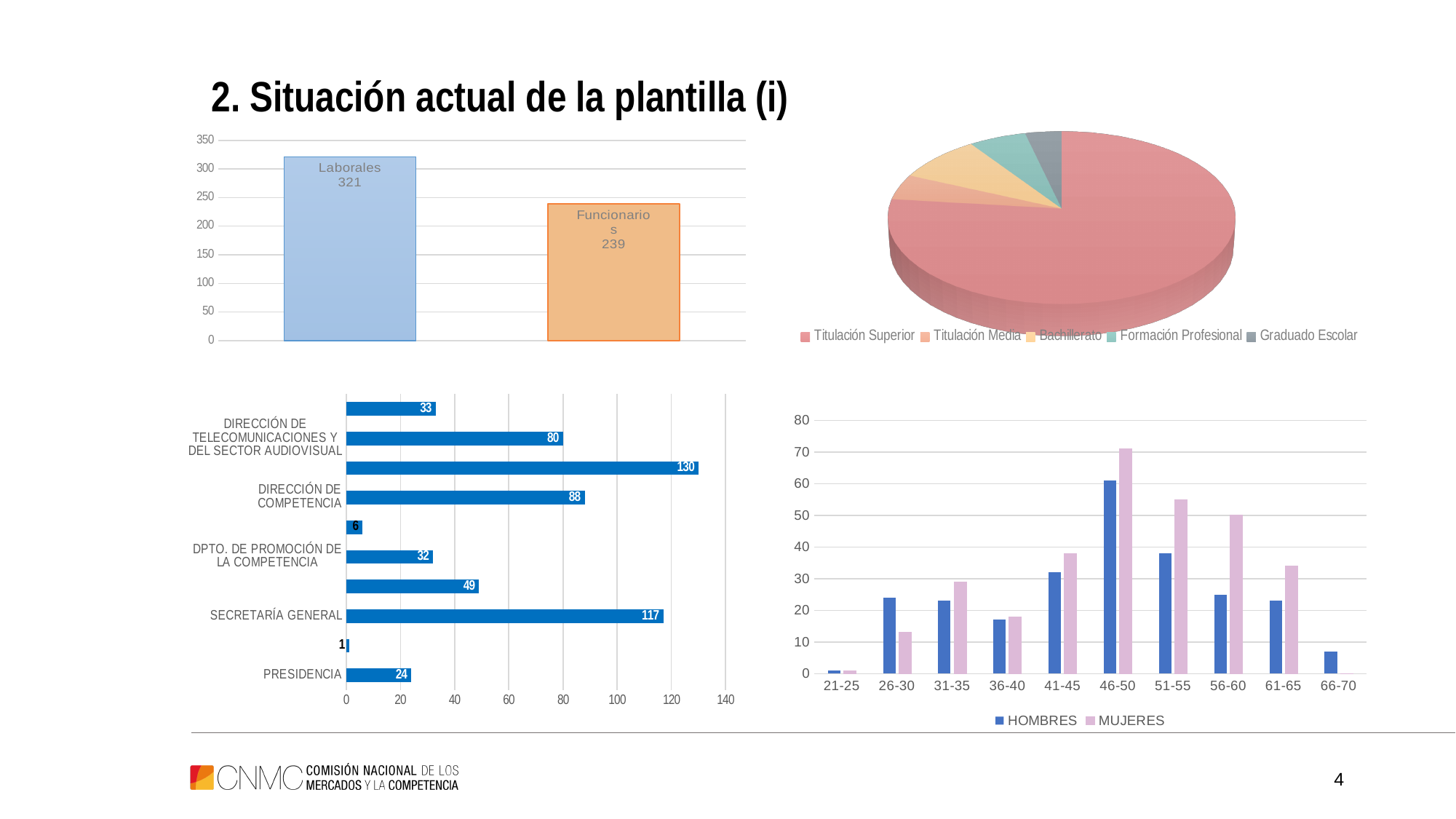

2. Situación actual de la plantilla (i)

[unsupported chart]

### Chart

| Category |  |
|---|---|

[unsupported chart]

### Chart

| Category | HOMBRES | MUJERES |
|---|---|---|
| 21-25 | 1.0 | 1.0 |
| 26-30 | 24.0 | 13.0 |
| 31-35 | 23.0 | 29.0 |
| 36-40 | 17.0 | 18.0 |
| 41-45 | 32.0 | 38.0 |
| 46-50 | 61.0 | 71.0 |
| 51-55 | 38.0 | 55.0 |
| 56-60 | 25.0 | 50.0 |
| 61-65 | 23.0 | 34.0 |
| 66-70 | 7.0 | 0.0 |
4